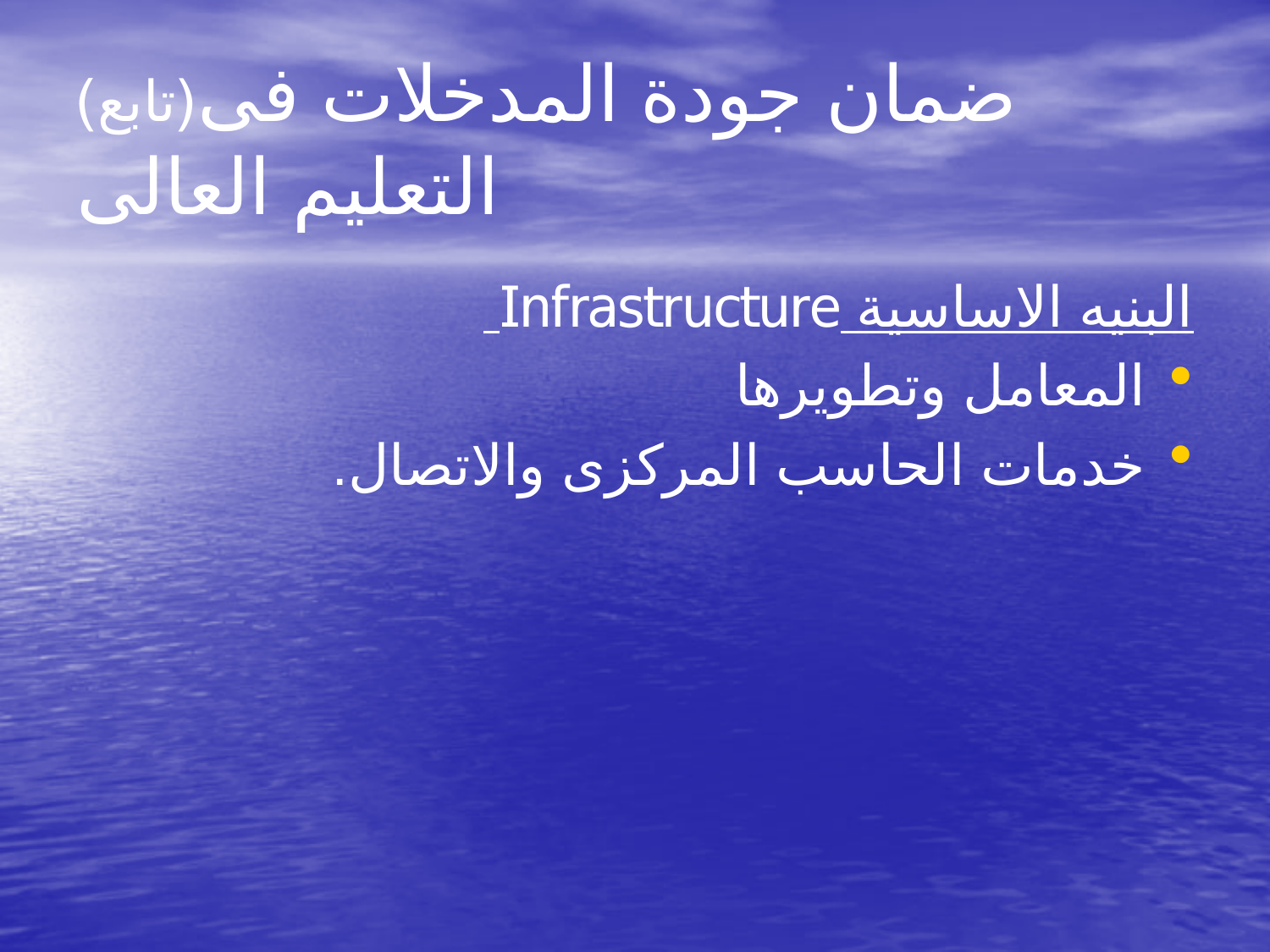

# (تابع)ضمان جودة المدخلات فى التعليم العالى
البنيه الاساسية Infrastructure
المعامل وتطويرها
خدمات الحاسب المركزى والاتصال.